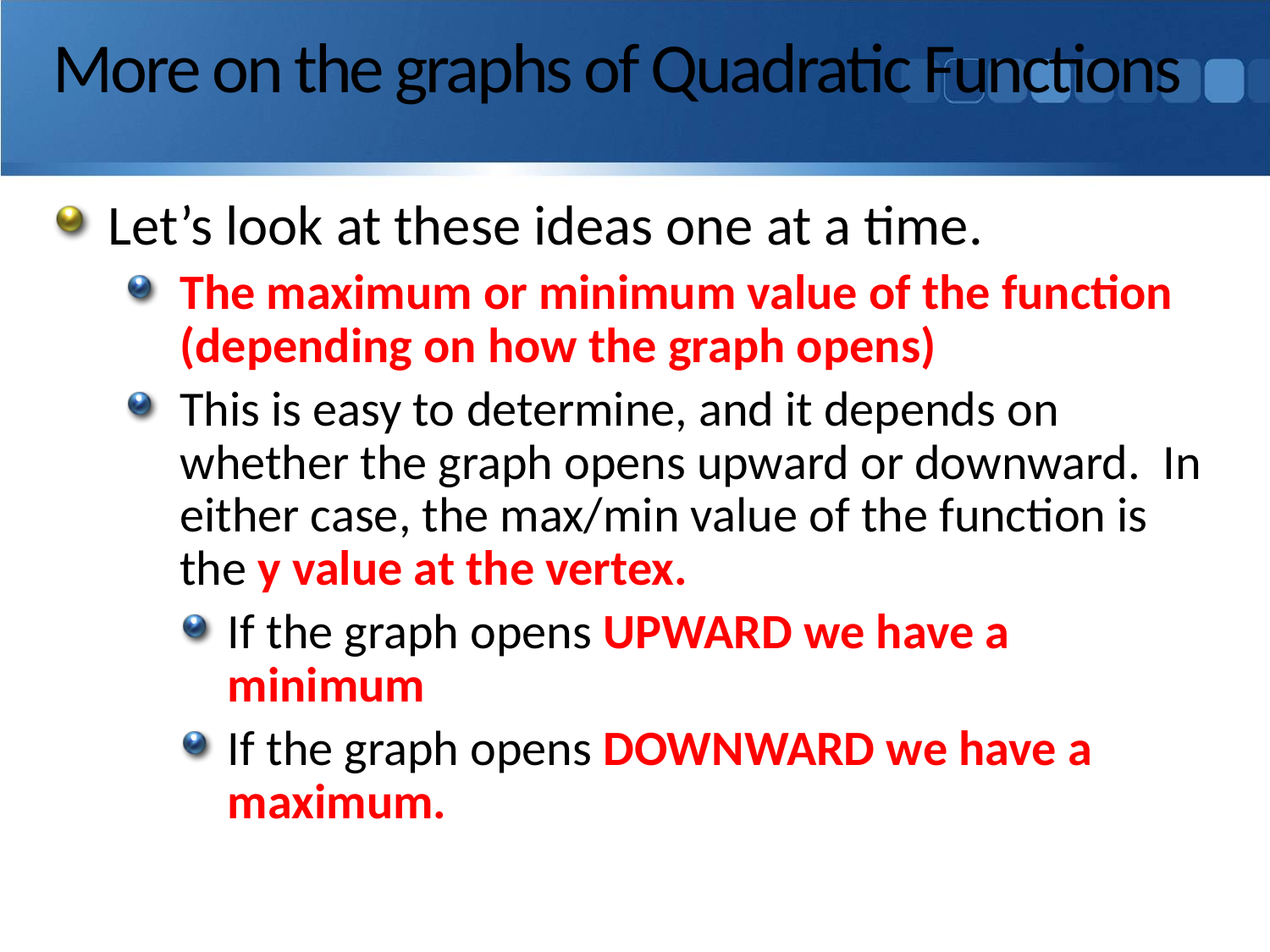

# More on the graphs of Quadratic Functions
Let’s look at these ideas one at a time.
The maximum or minimum value of the function (depending on how the graph opens)
This is easy to determine, and it depends on whether the graph opens upward or downward.  In either case, the max/min value of the function is the y value at the vertex.
If the graph opens UPWARD we have a minimum
If the graph opens DOWNWARD we have a maximum.